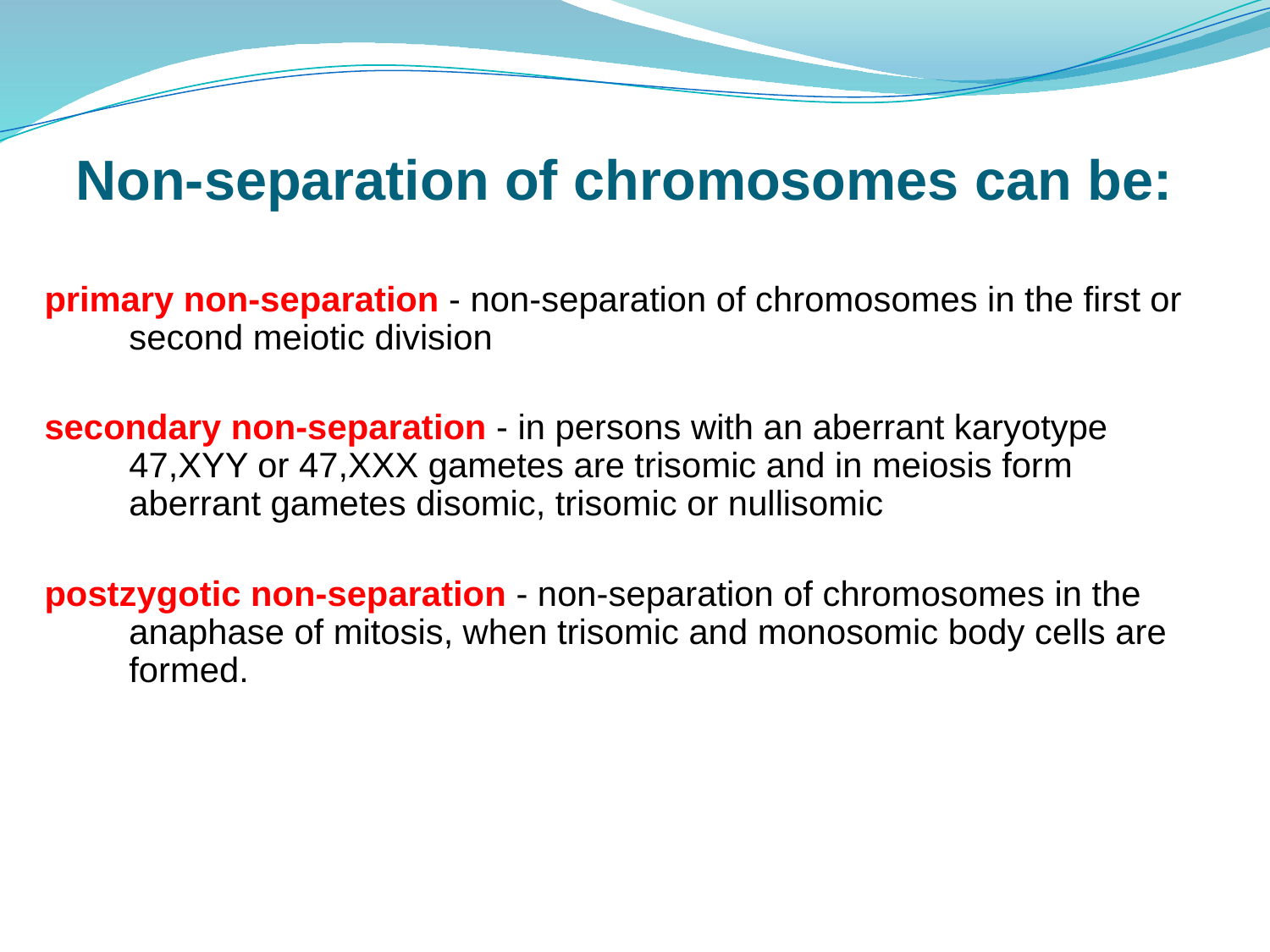

Non-separation of chromosomes can be:
primary non-separation - non-separation of chromosomes in the first or second meiotic division

secondary non-separation - in persons with an aberrant karyotype  47,XYY or 47,XXX gametes are trisomic and in meiosis form aberrant gametes disomic, trisomic or nullisomic

postzygotic non-separation - non-separation of chromosomes in the anaphase of mitosis, when trisomic and monosomic body cells are formed.